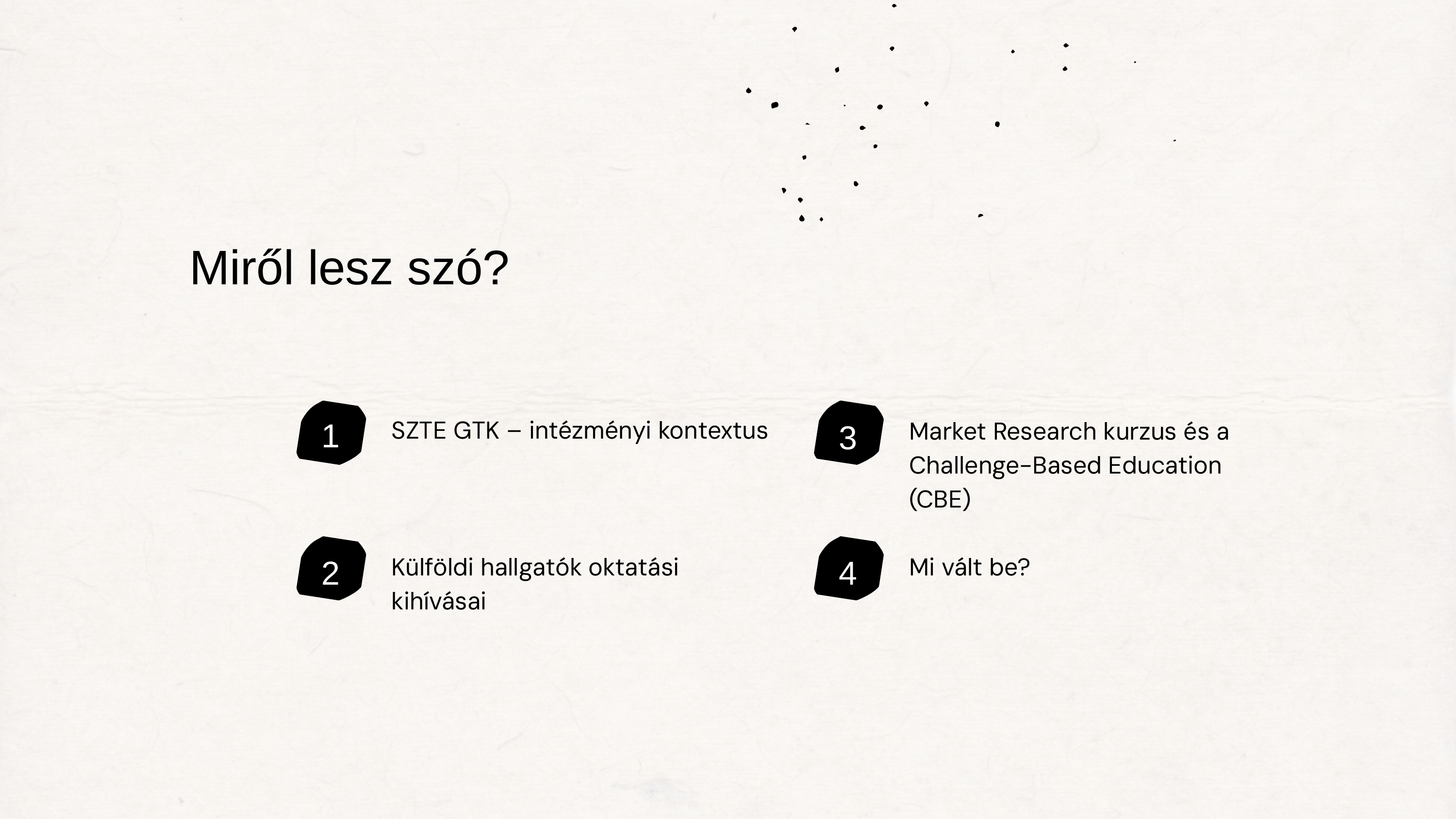

Miről lesz szó?

3
Market Research kurzus és a Challenge-Based Education (CBE)
1
SZTE GTK – intézményi kontextus

2
Külföldi hallgatók oktatási kihívásai

4
Mi vált be?